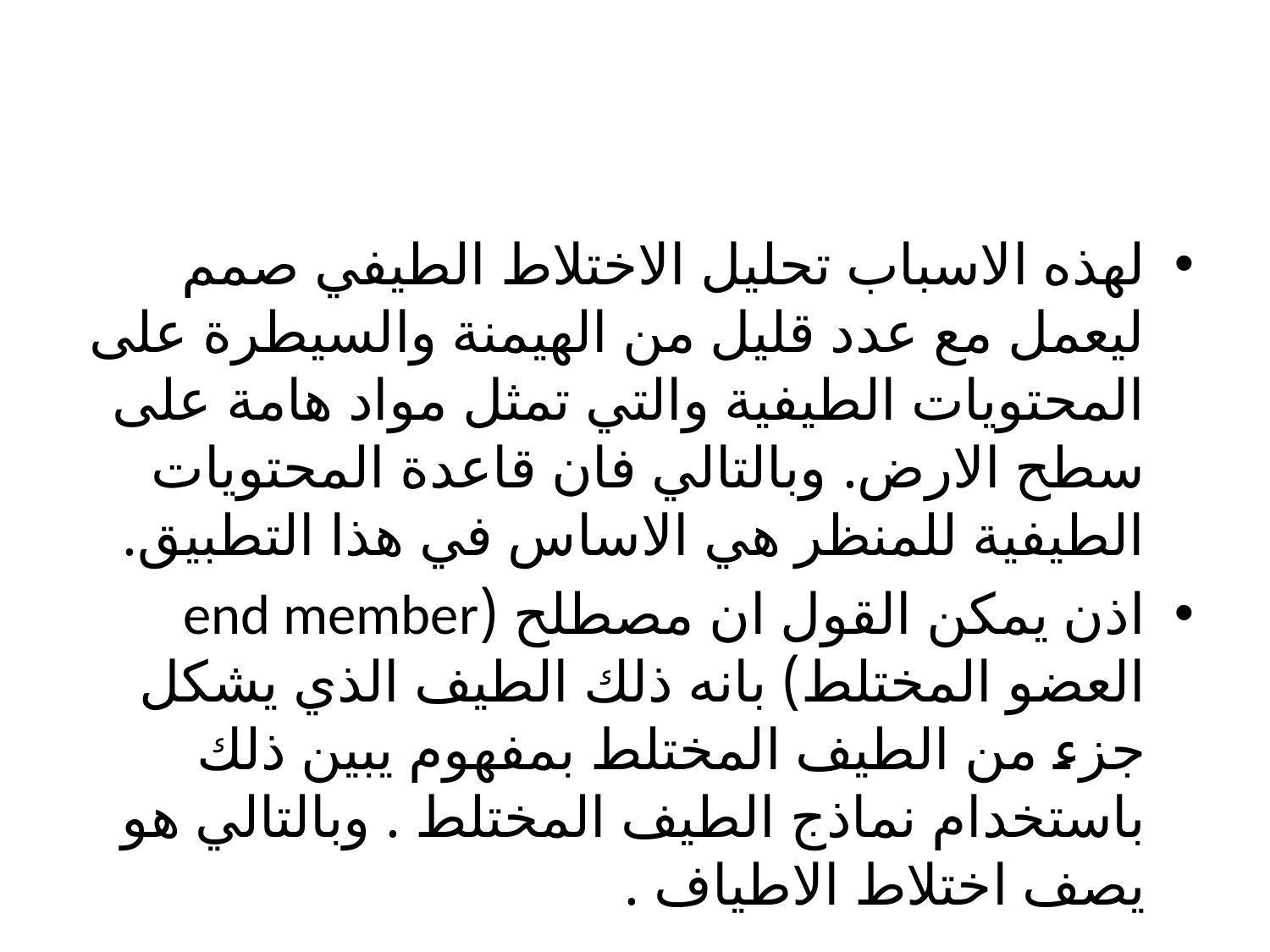

لهذه الاسباب تحليل الاختلاط الطيفي صمم ليعمل مع عدد قليل من الهيمنة والسيطرة على المحتويات الطيفية والتي تمثل مواد هامة على سطح الارض. وبالتالي فان قاعدة المحتويات الطيفية للمنظر هي الاساس في هذا التطبيق.
اذن يمكن القول ان مصطلح (end member العضو المختلط) بانه ذلك الطيف الذي يشكل جزء من الطيف المختلط بمفهوم يبين ذلك باستخدام نماذج الطيف المختلط . وبالتالي هو يصف اختلاط الاطياف .